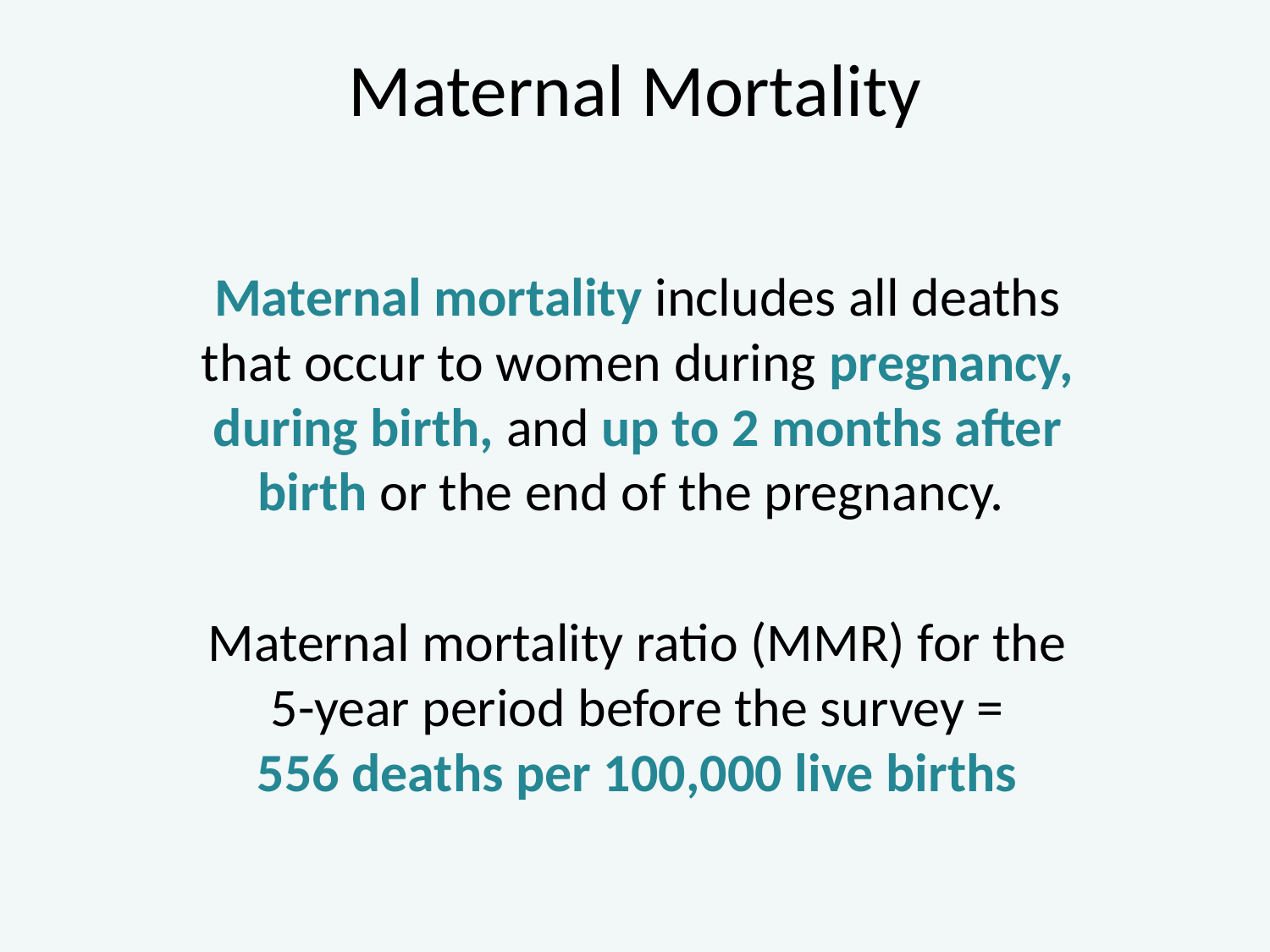

# Maternal Mortality
Maternal mortality includes all deaths that occur to women during pregnancy, during birth, and up to 2 months after birth or the end of the pregnancy.

Maternal mortality ratio (MMR) for the 5-year period before the survey =
556 deaths per 100,000 live births